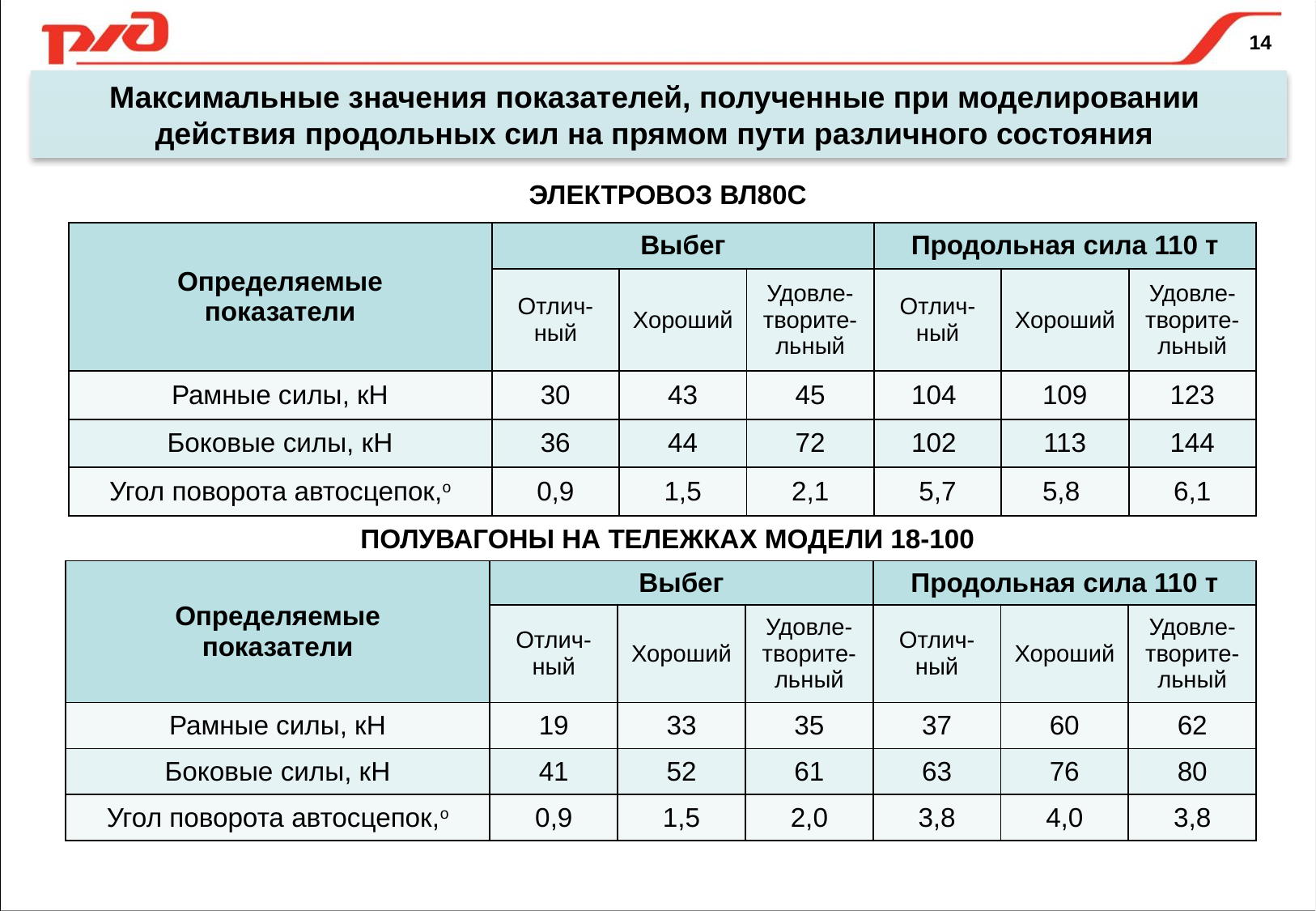

14
Максимальные значения показателей, полученные при моделировании
действия продольных сил на прямом пути различного состояния
ЭЛЕКТРОВОЗ ВЛ80С
| Определяемые показатели | Выбег |  |  | Продольная сила 110 т |  |  |
| --- | --- | --- | --- | --- | --- | --- |
|  | Отлич-ный | Хороший | Удовле-творите-льный | Отлич-ный | Хороший | Удовле-творите-льный |
| Рамные силы, кН | 30 | 43 | 45 | 104 | 109 | 123 |
| Боковые силы, кН | 36 | 44 | 72 | 102 | 113 | 144 |
| Угол поворота автосцепок,о | 0,9 | 1,5 | 2,1 | 5,7 | 5,8 | 6,1 |

ПОЛУВАГОНЫ НА ТЕЛЕЖКАХ МОДЕЛИ 18-100
| Определяемые показатели | Выбег |  |  | Продольная сила 110 т |  |  |
| --- | --- | --- | --- | --- | --- | --- |
|  | Отлич-ный | Хороший | Удовле-творите-льный | Отлич-ный | Хороший | Удовле-творите-льный |
| Рамные силы, кН | 19 | 33 | 35 | 37 | 60 | 62 |
| Боковые силы, кН | 41 | 52 | 61 | 63 | 76 | 80 |
| Угол поворота автосцепок,о | 0,9 | 1,5 | 2,0 | 3,8 | 4,0 | 3,8 |